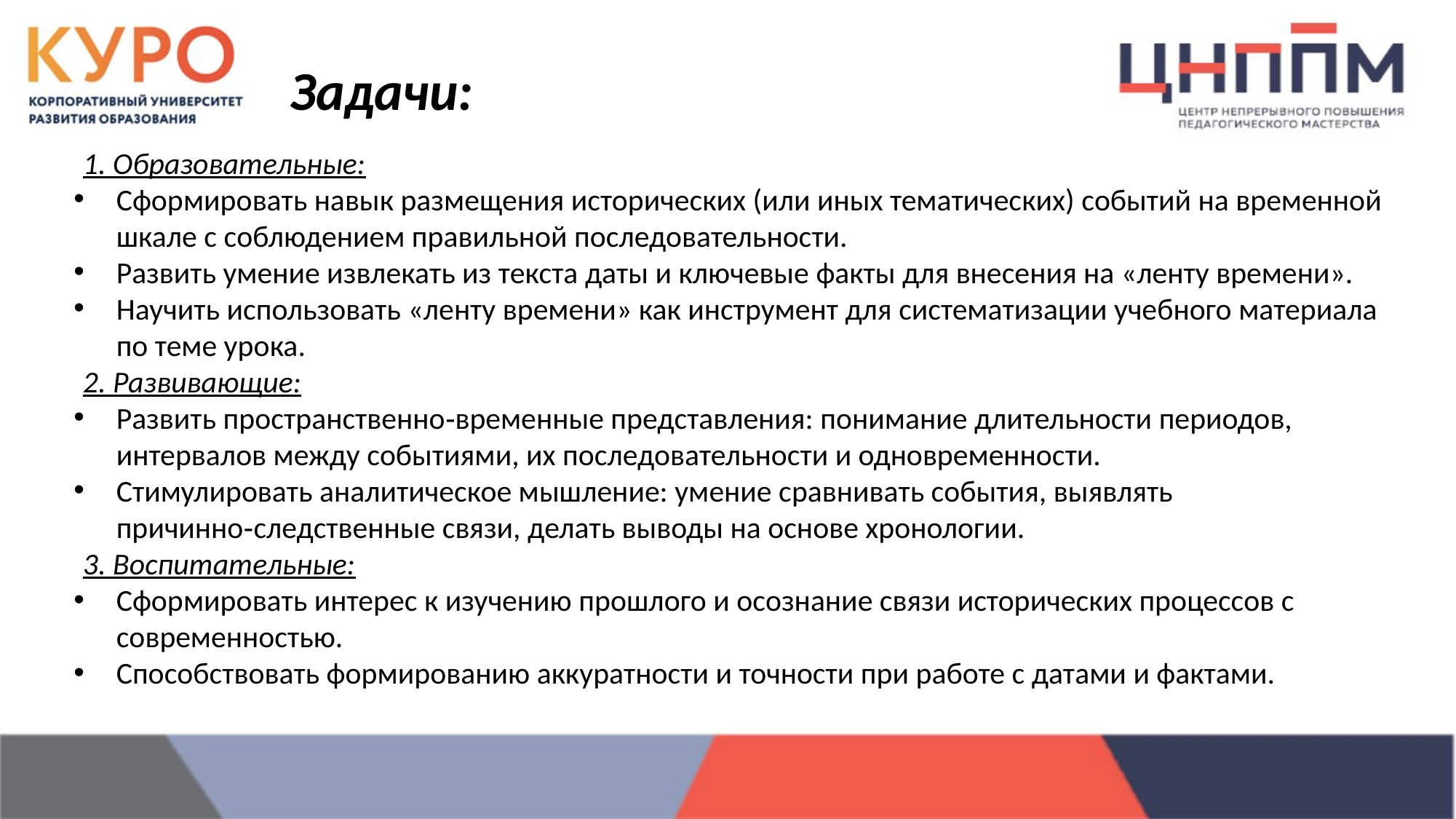

Задачи:
1. Образовательные:
Сформировать навык размещения исторических (или иных тематических) событий на временной шкале с соблюдением правильной последовательности.
Развить умение извлекать из текста даты и ключевые факты для внесения на «ленту времени».
Научить использовать «ленту времени» как инструмент для систематизации учебного материала по теме урока.
2. Развивающие:
Развить пространственно‑временные представления: понимание длительности периодов, интервалов между событиями, их последовательности и одновременности.
Стимулировать аналитическое мышление: умение сравнивать события, выявлять причинно‑следственные связи, делать выводы на основе хронологии.
3. Воспитательные:
Сформировать интерес к изучению прошлого и осознание связи исторических процессов с современностью.
Способствовать формированию аккуратности и точности при работе с датами и фактами.